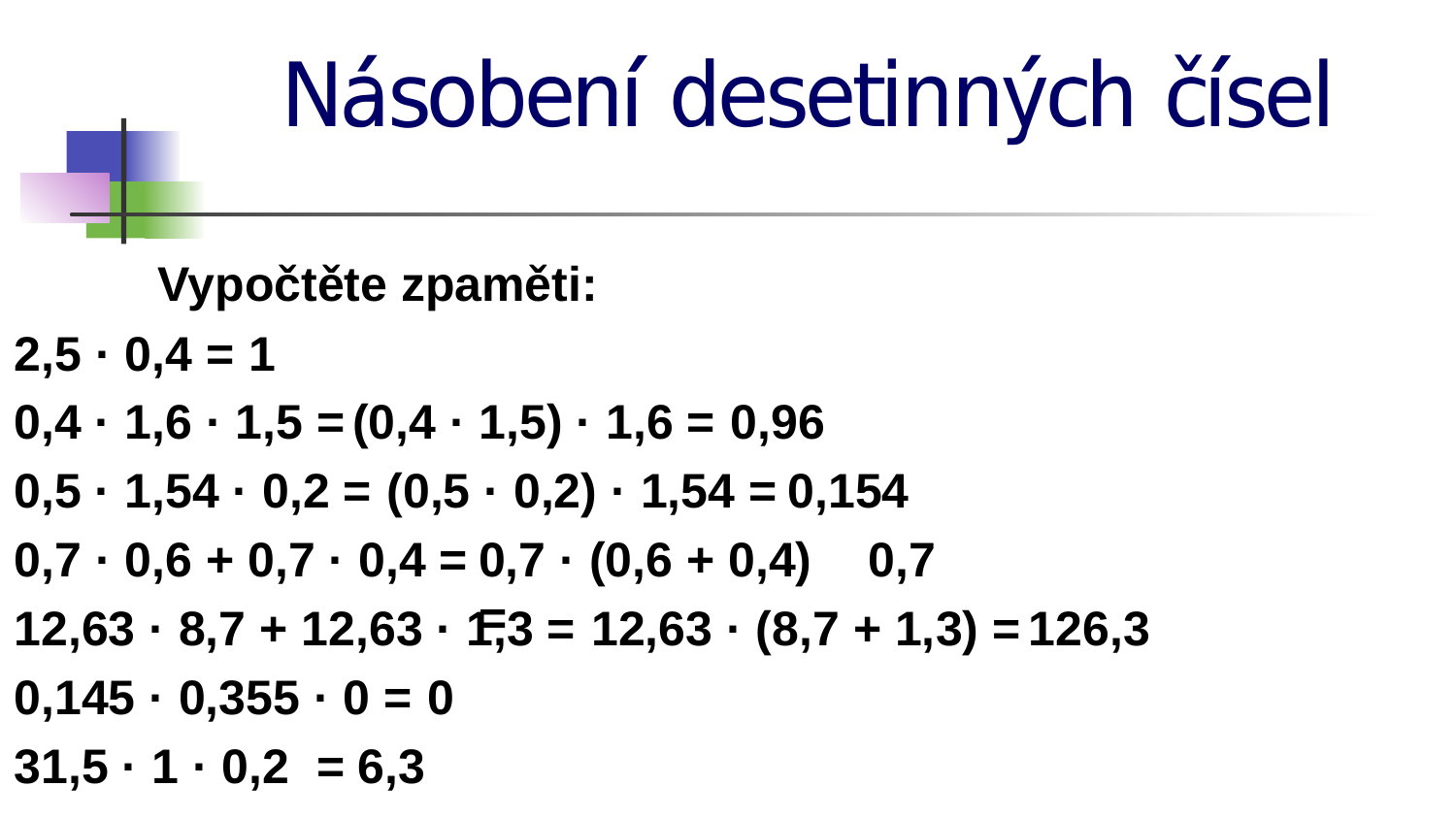

# Násobení desetinných čísel
Vypočtěte zpaměti:
2,5 · 0,4 =
1
0,4 · 1,6 · 1,5 =
(0,4 · 1,5) · 1,6 =
0,96
0,5 · 1,54 · 0,2 =
(0,5 · 0,2) · 1,54 =
0,154
0,7 · 0,6 + 0,7 · 0,4 =
0,7 · (0,6 + 0,4) =
0,7
12,63 · 8,7 + 12,63 · 1,3 =
12,63 · (8,7 + 1,3) =
126,3
0,145 · 0,355 · 0 =
0
31,5 · 1 · 0,2  =
6,3